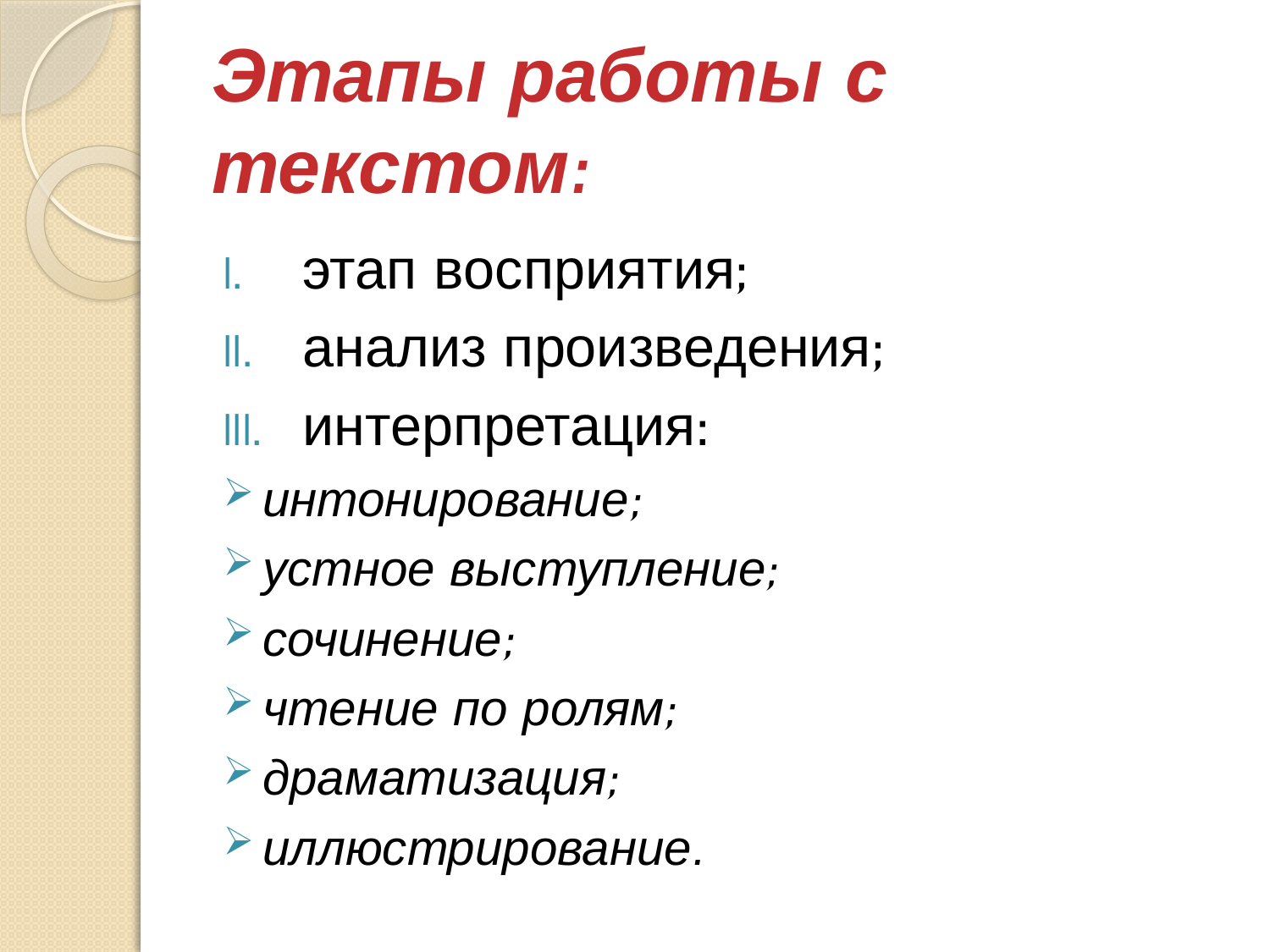

# Этапы работы с текстом:
этап восприятия;
анализ произведения;
интерпретация:
интонирование;
устное выступление;
сочинение;
чтение по ролям;
драматизация;
иллюстрирование.